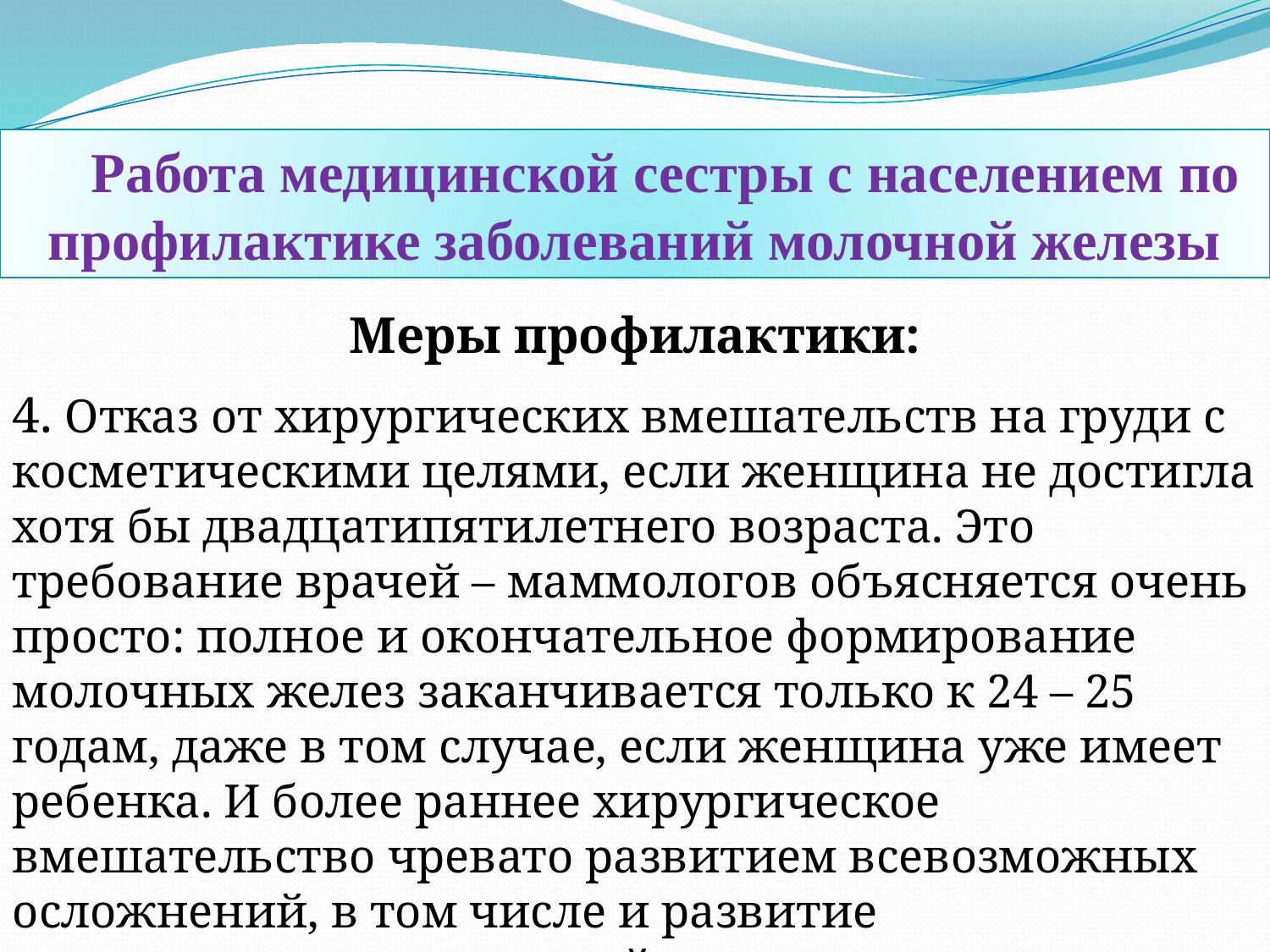

Работа медицинской сестры с населением по профилактике заболеваний молочной железы
Меры профилактики:

4. Отказ от хирургических вмешательств на груди с косметическими целями, если женщина не достигла хотя бы двадцатипятилетнего возраста. Это требование врачей – маммологов объясняется очень просто: полное и окончательное формирование молочных желез заканчивается только к 24 – 25 годам, даже в том случае, если женщина уже имеет ребенка. И более раннее хирургическое вмешательство чревато развитием всевозможных осложнений, в том числе и развитие злокачественных опухолей.